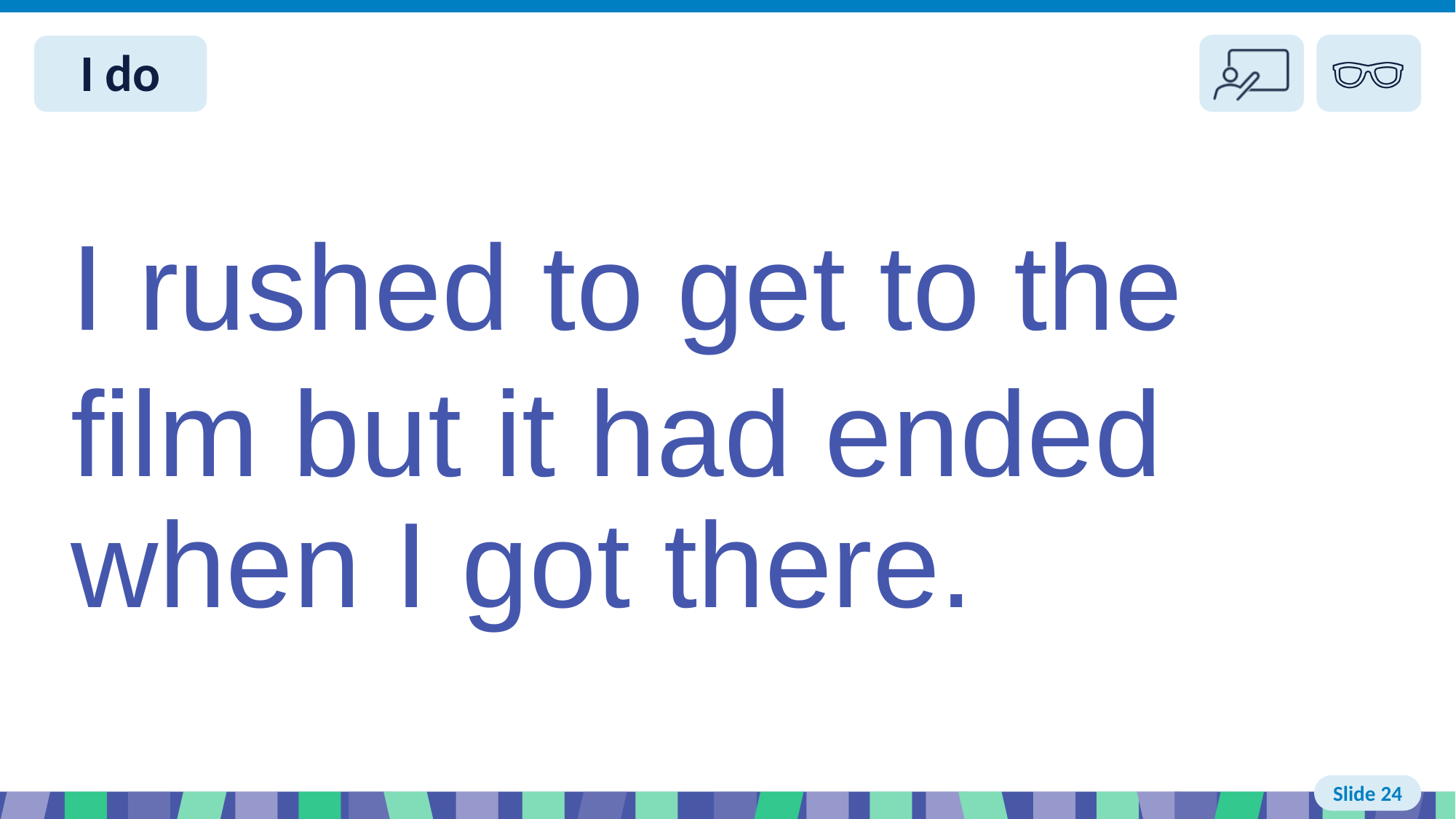

Slide 24 I do
I rushed to get to the
film but it had ended when I got there.